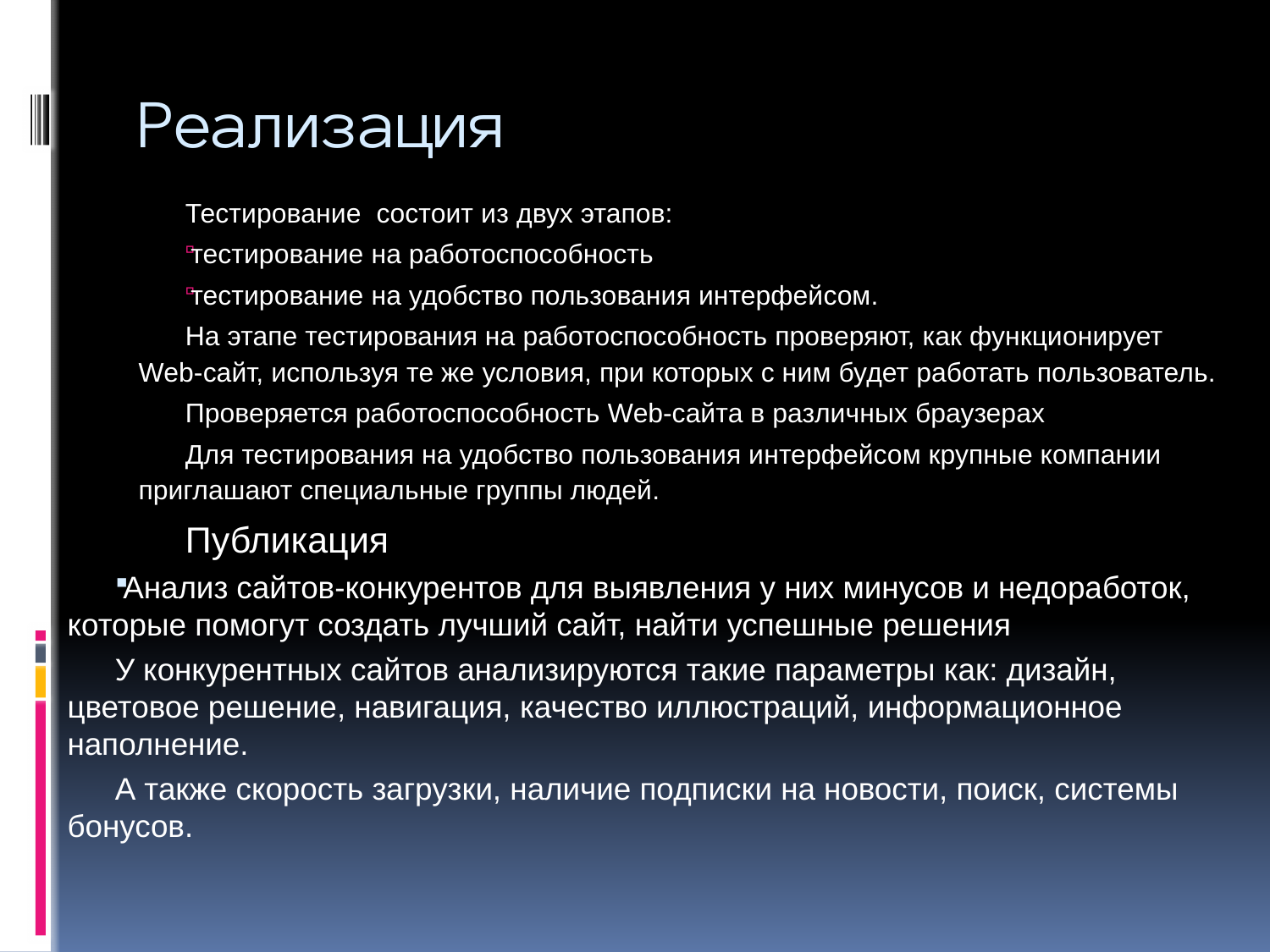

# Реализация
Тестирование  состоит из двух этапов:
тестирование на работоспособность
тестирование на удобство пользования интерфейсом.
На этапе тестирования на работоспособность проверяют, как функционирует Web-сайт, используя те же условия, при которых с ним будет работать пользователь.
Проверяется работоспособность Web-сайта в различных браузерах
Для тестирования на удобство пользования интерфейсом крупные компании приглашают специальные группы людей.
Публикация
Анализ сайтов-конкурентов для выявления у них минусов и недоработок, которые помогут создать лучший сайт, найти успешные решения
У конкурентных сайтов анализируются такие параметры как: дизайн, цветовое решение, навигация, качество иллюстраций, информационное наполнение.
А также скорость загрузки, наличие подписки на новости, поиск, системы бонусов.